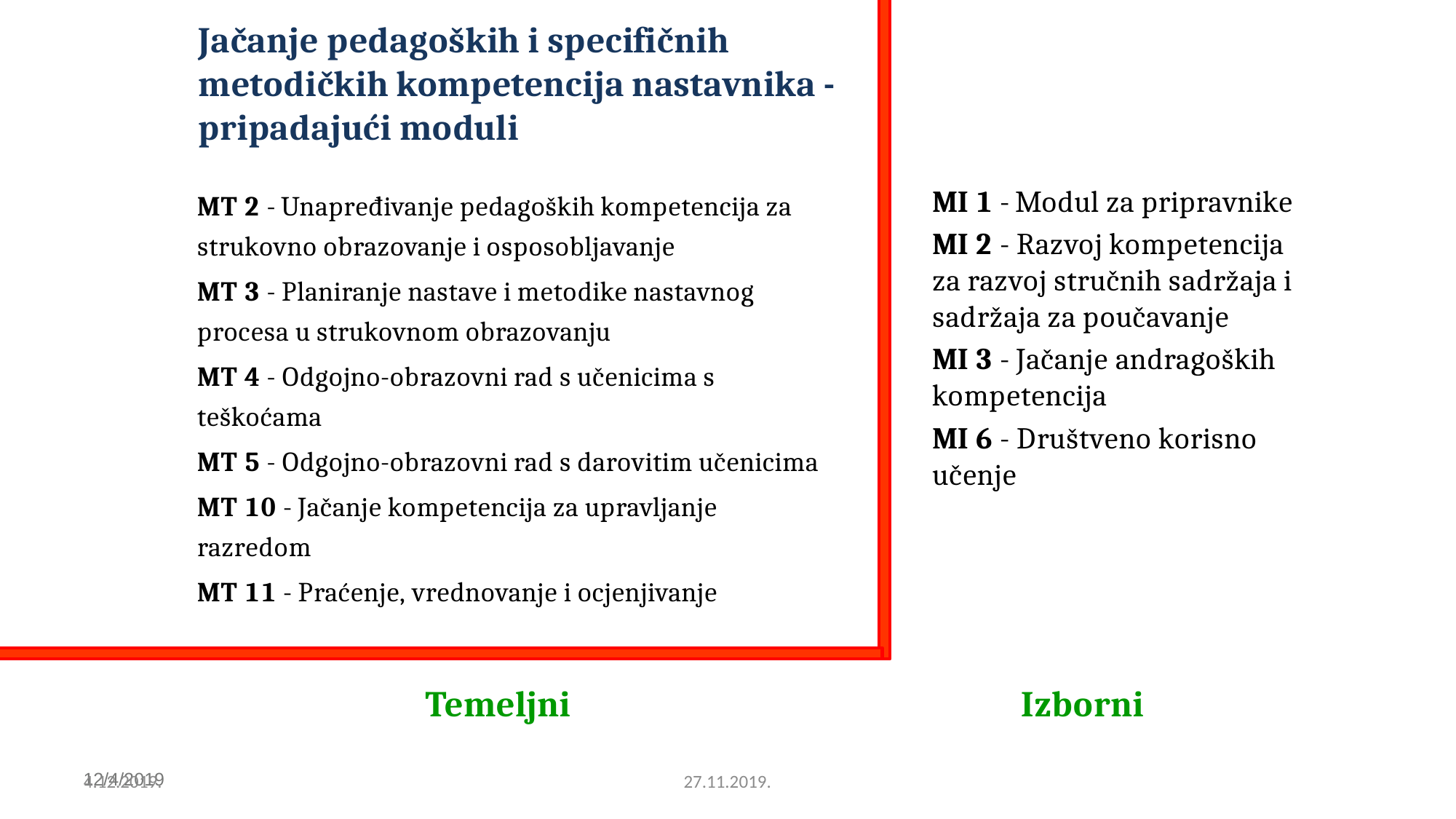

# Jačanje pedagoških i specifičnih metodičkih kompetencija nastavnika - pripadajući moduli

MT 2 - Unapređivanje pedagoških kompetencija za strukovno obrazovanje i osposobljavanje
MT 3 - Planiranje nastave i metodike nastavnog procesa u strukovnom obrazovanju
MT 4 - Odgojno-obrazovni rad s učenicima s teškoćama
MT 5 - Odgojno-obrazovni rad s darovitim učenicima
MT 10 - Jačanje kompetencija za upravljanje razredom
MT 11 - Praćenje, vrednovanje i ocjenjivanje

MI 1 - Modul za pripravnike
MI 2 - Razvoj kompetencija za razvoj stručnih sadržaja i sadržaja za poučavanje
MI 3 - Jačanje andragoških kompetencija
MI 6 - Društveno korisno učenje

Temeljni
Izborni
4.12.2019.
27.11.2019.